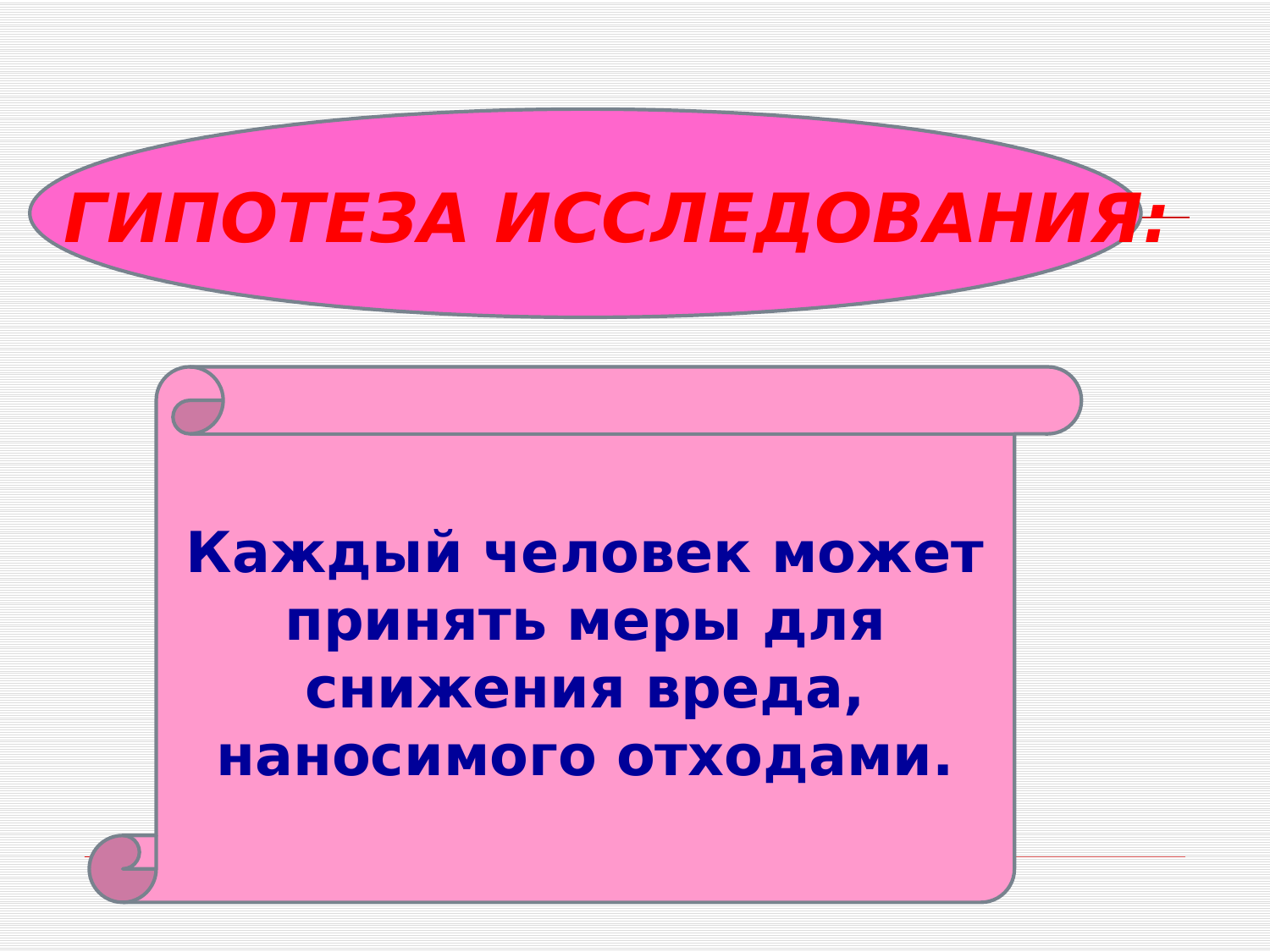

ГИПОТЕЗА ИССЛЕДОВАНИЯ:

Каждый человек может принять меры для снижения вреда, наносимого отходами.